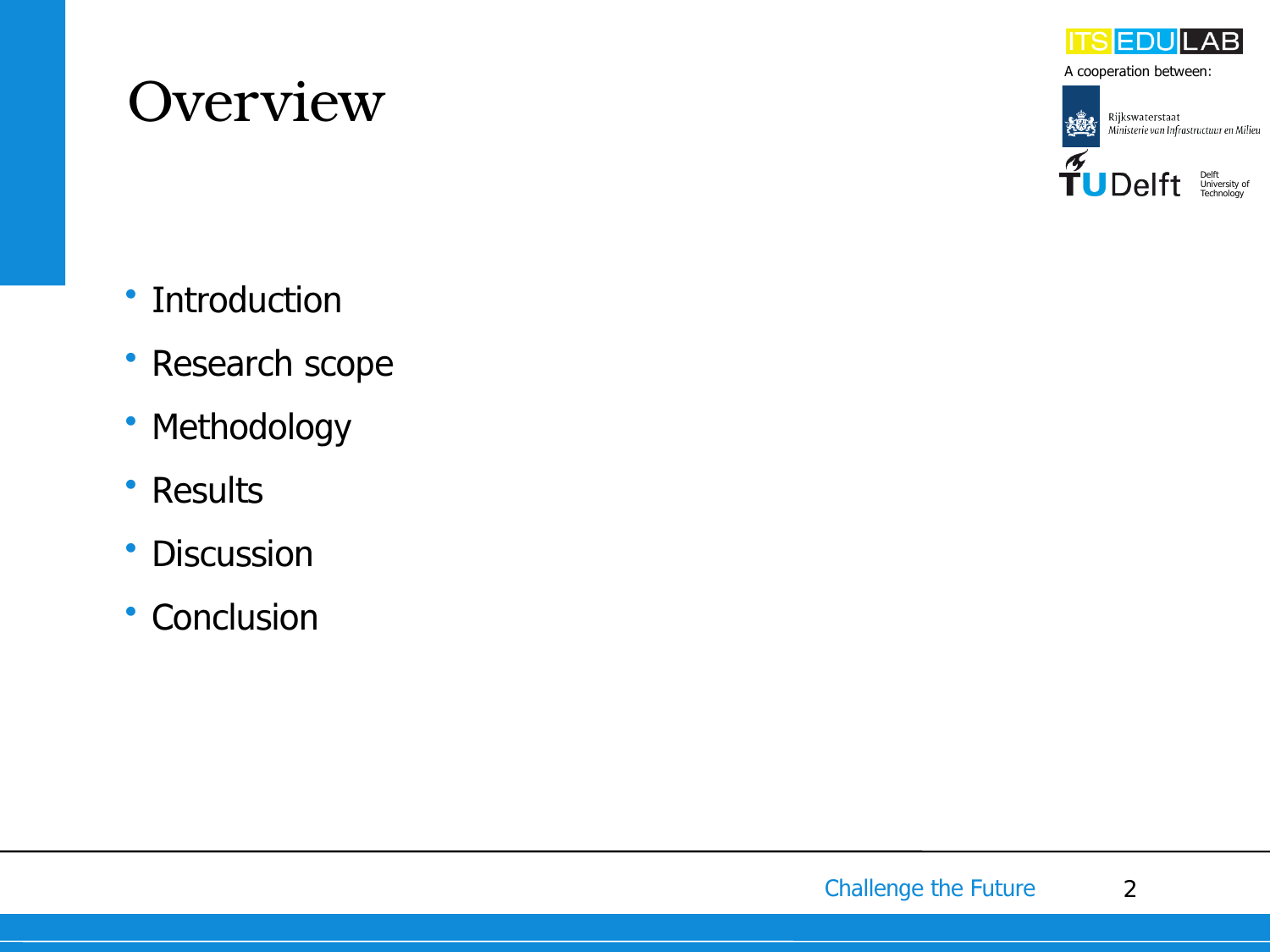

# Overview
Introduction
Research scope
Methodology
Results
Discussion
Conclusion